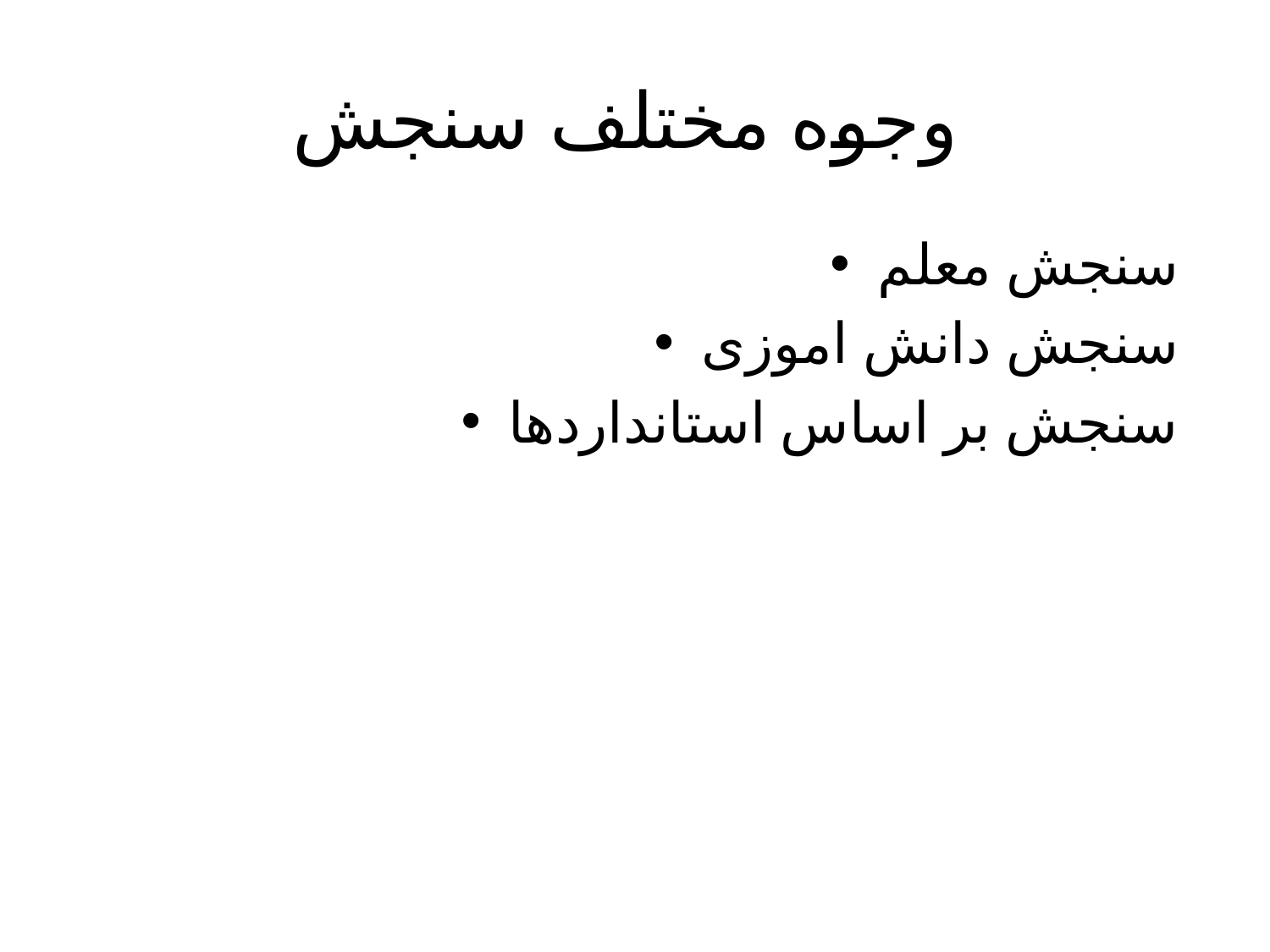

# وجوه مختلف سنجش
سنجش معلم
سنجش دانش اموزی
سنجش بر اساس استانداردها